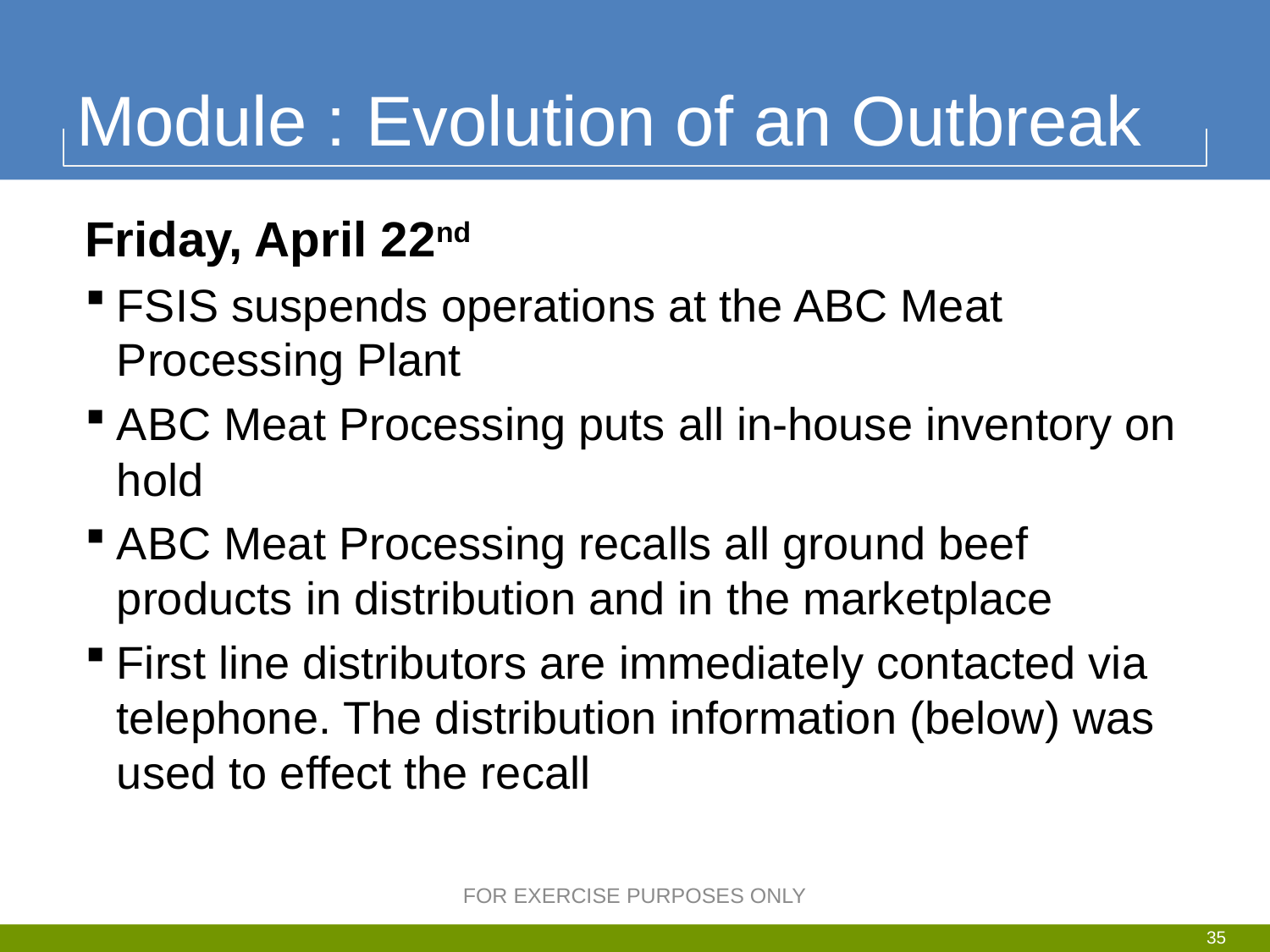

# Module : Evolution of an Outbreak
Friday, April 22nd
FSIS suspends operations at the ABC Meat Processing Plant
ABC Meat Processing puts all in-house inventory on hold
ABC Meat Processing recalls all ground beef products in distribution and in the marketplace
First line distributors are immediately contacted via telephone. The distribution information (below) was used to effect the recall

FOR EXERCISE PURPOSES ONLY